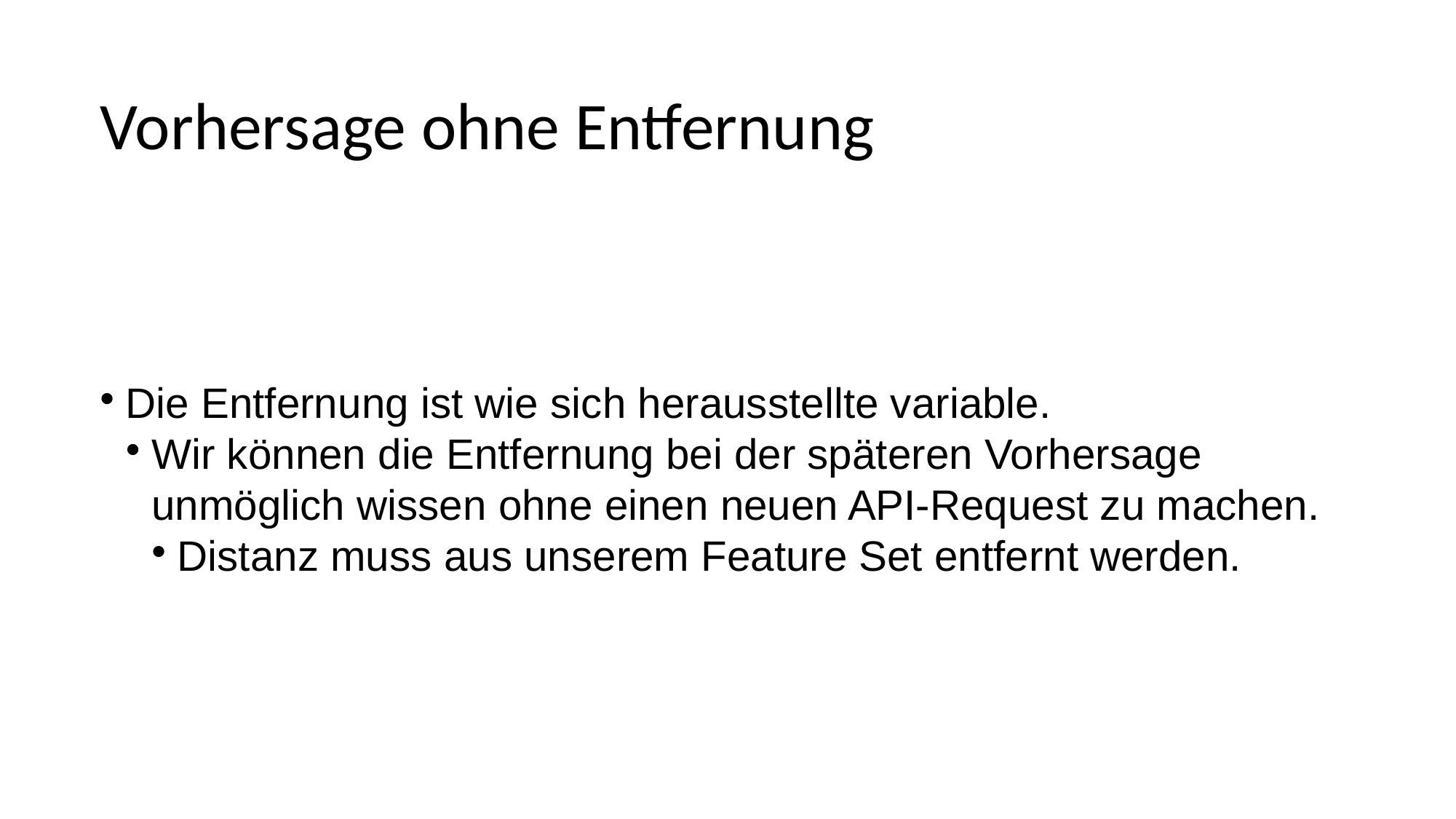

Vorhersage ohne Entfernung
Die Entfernung ist wie sich herausstellte variable.
Wir können die Entfernung bei der späteren Vorhersage unmöglich wissen ohne einen neuen API-Request zu machen.
Distanz muss aus unserem Feature Set entfernt werden.